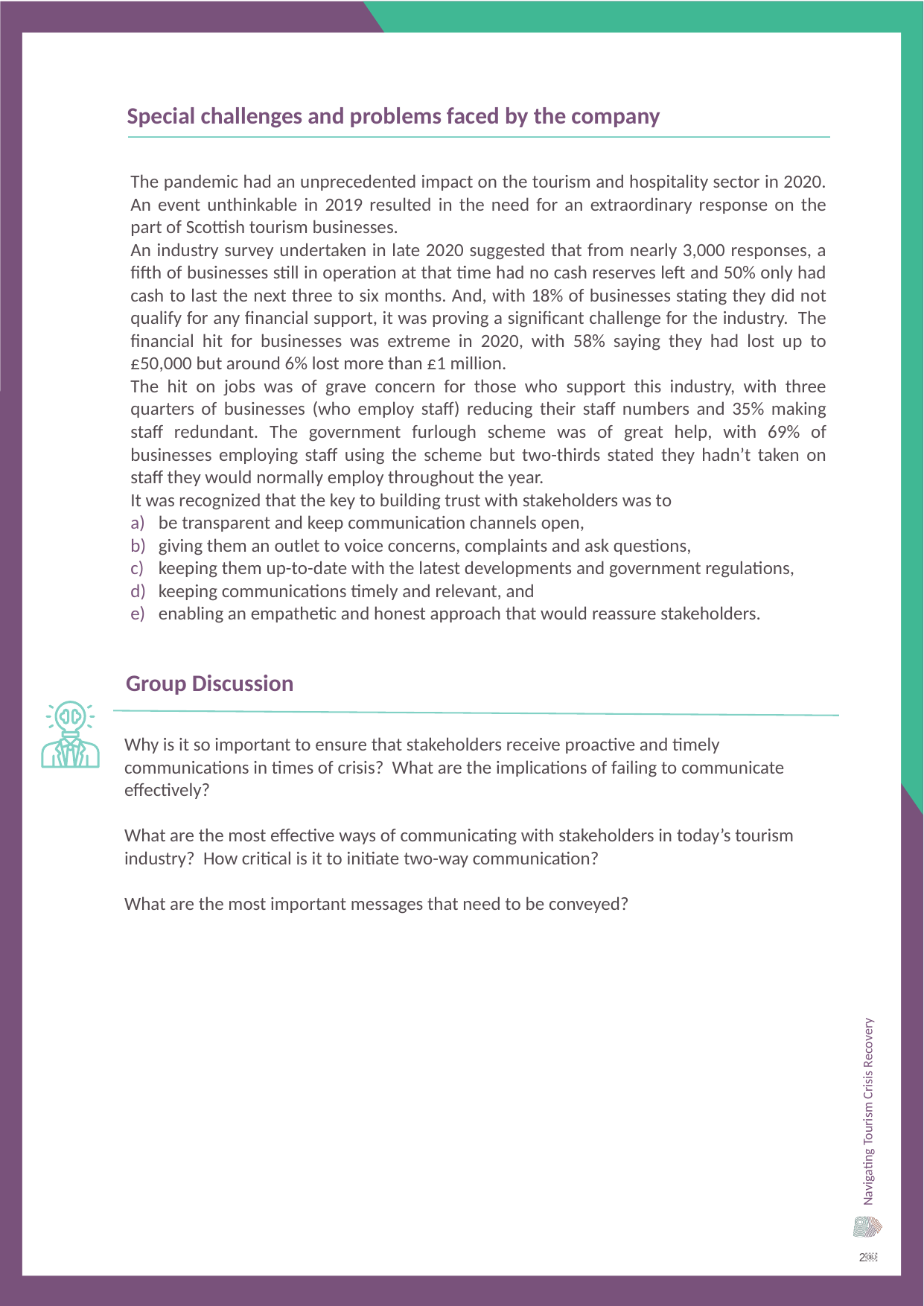

Special challenges and problems faced by the company
The pandemic had an unprecedented impact on the tourism and hospitality sector in 2020. An event unthinkable in 2019 resulted in the need for an extraordinary response on the part of Scottish tourism businesses.
An industry survey undertaken in late 2020 suggested that from nearly 3,000 responses, a fifth of businesses still in operation at that time had no cash reserves left and 50% only had cash to last the next three to six months. And, with 18% of businesses stating they did not qualify for any financial support, it was proving a significant challenge for the industry.  The financial hit for businesses was extreme in 2020, with 58% saying they had lost up to £50,000 but around 6% lost more than £1 million.
The hit on jobs was of grave concern for those who support this industry, with three quarters of businesses (who employ staff) reducing their staff numbers and 35% making staff redundant. The government furlough scheme was of great help, with 69% of businesses employing staff using the scheme but two-thirds stated they hadn’t taken on staff they would normally employ throughout the year.
It was recognized that the key to building trust with stakeholders was to
be transparent and keep communication channels open,
giving them an outlet to voice concerns, complaints and ask questions,
keeping them up-to-date with the latest developments and government regulations,
keeping communications timely and relevant, and
enabling an empathetic and honest approach that would reassure stakeholders.
Group Discussion

Why is it so important to ensure that stakeholders receive proactive and timely communications in times of crisis?  What are the implications of failing to communicate effectively?

What are the most effective ways of communicating with stakeholders in today’s tourism industry?  How critical is it to initiate two-way communication?

What are the most important messages that need to be conveyed?